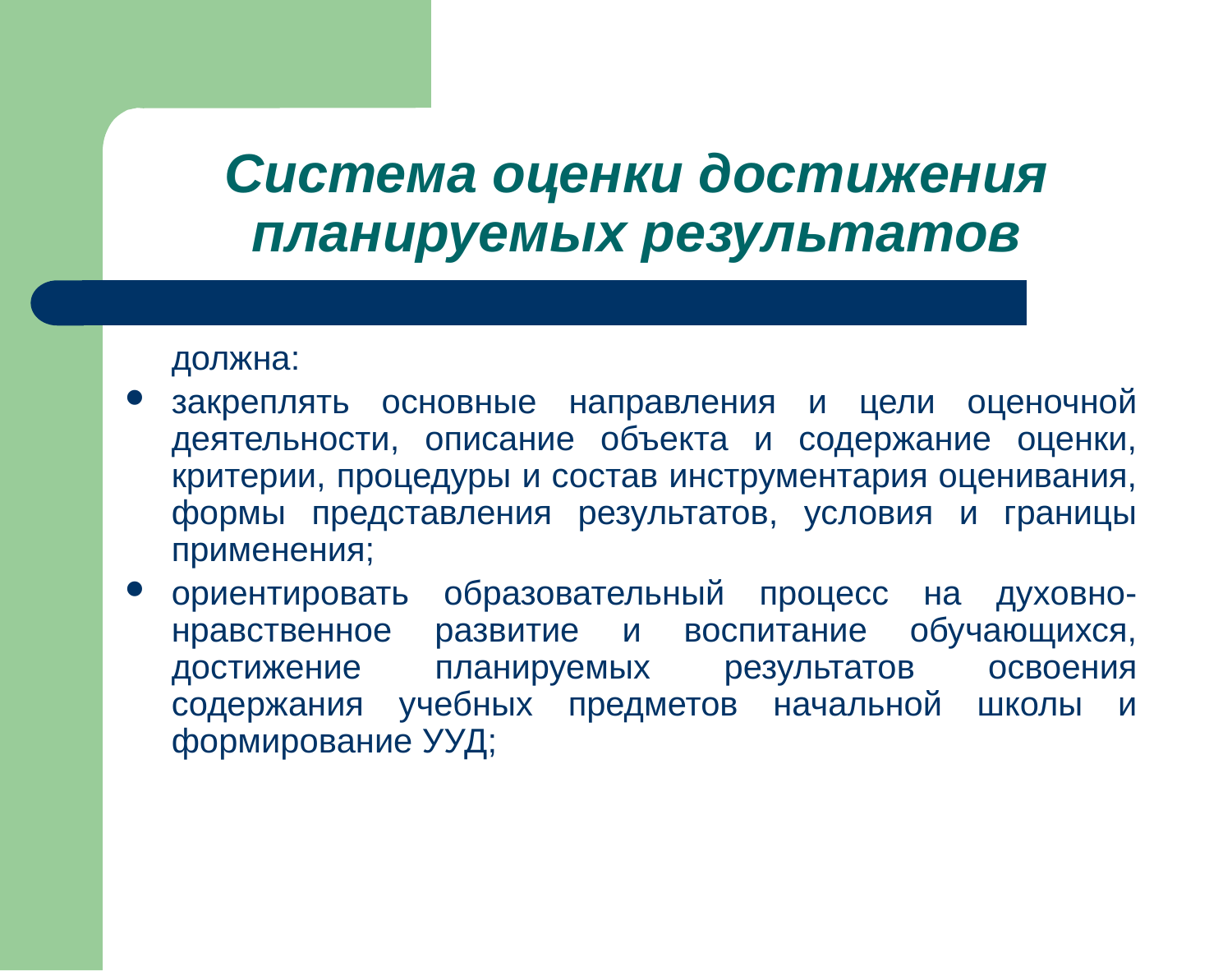

# Система оценки достижения планируемых результатов
	должна:
закреплять основные направления и цели оценочной деятельности, описание объекта и содержание оценки, критерии, процедуры и состав инструментария оценивания, формы представления результатов, условия и границы применения;
ориентировать образовательный процесс на духовно-нравственное развитие и воспитание обучающихся, достижение планируемых результатов освоения содержания учебных предметов начальной школы и формирование УУД;